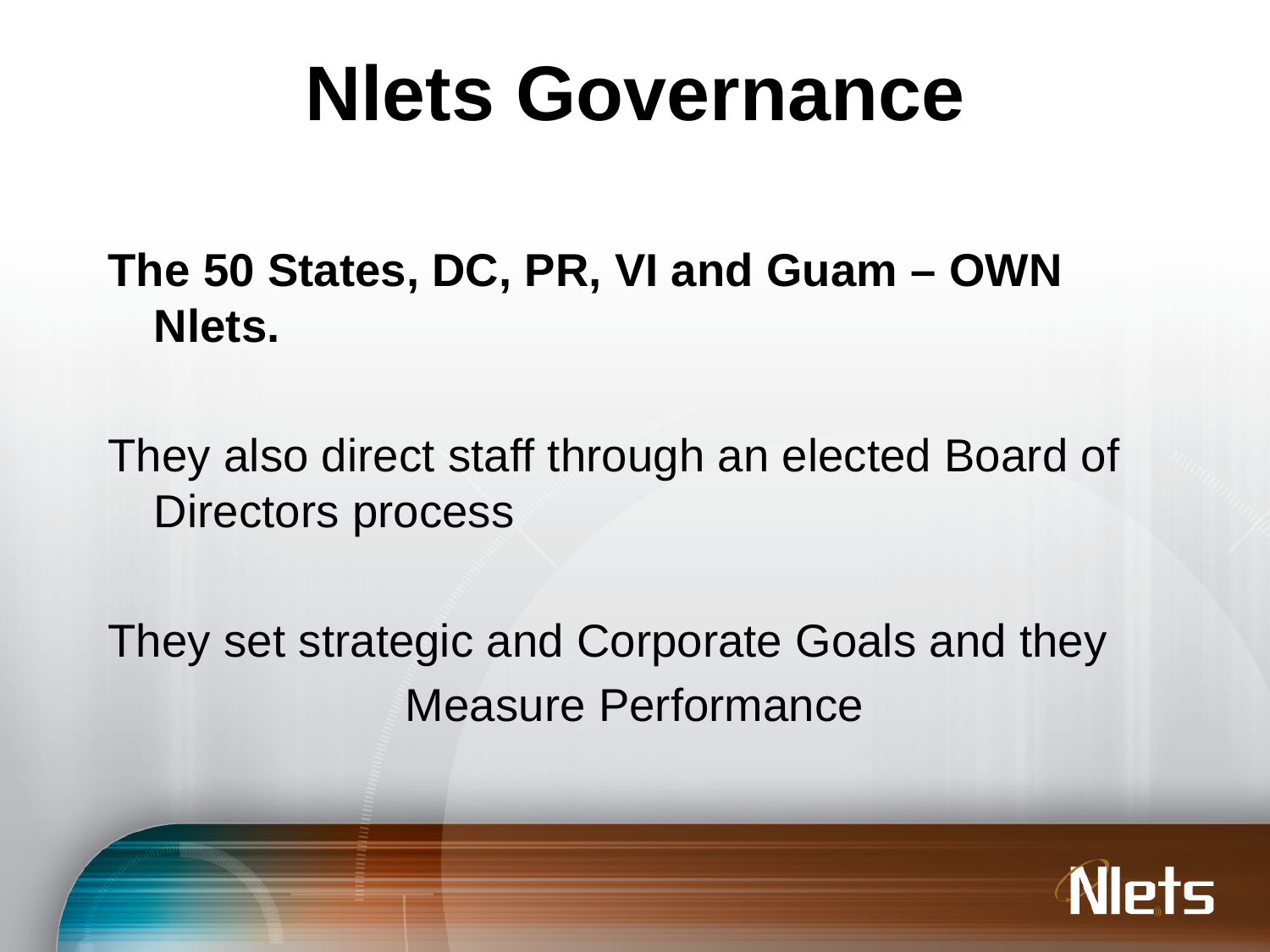

# Nlets Governance

The 50 States, DC, PR, VI and Guam – OWN Nlets.

They also direct staff through an elected Board of Directors process

They set strategic and Corporate Goals and they
Measure Performance